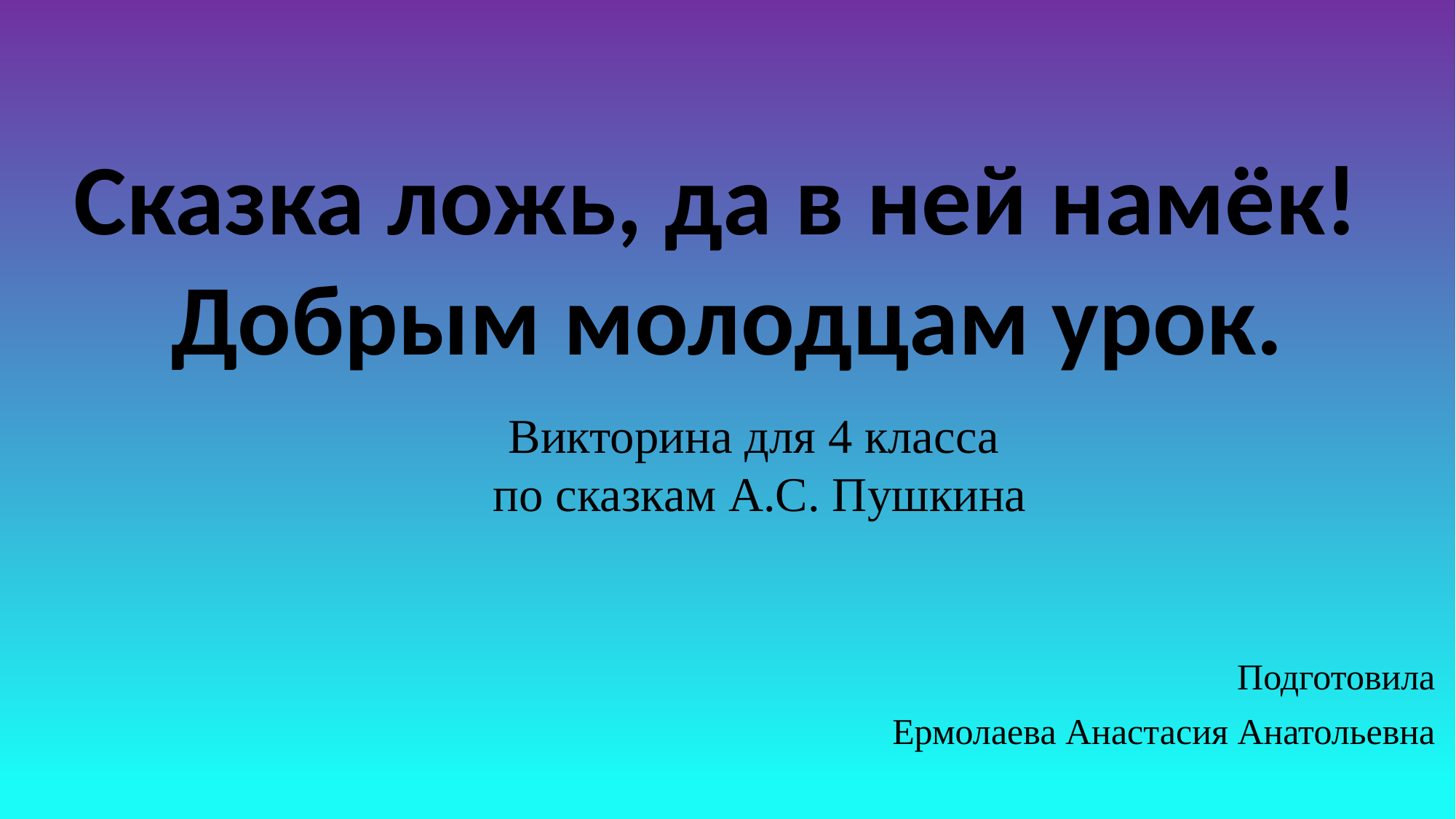

Сказка ложь, да в ней намёк!
Добрым молодцам урок.
Викторина для 4 класса
по сказкам А.С. Пушкина
Подготовила
Ермолаева Анастасия Анатольевна